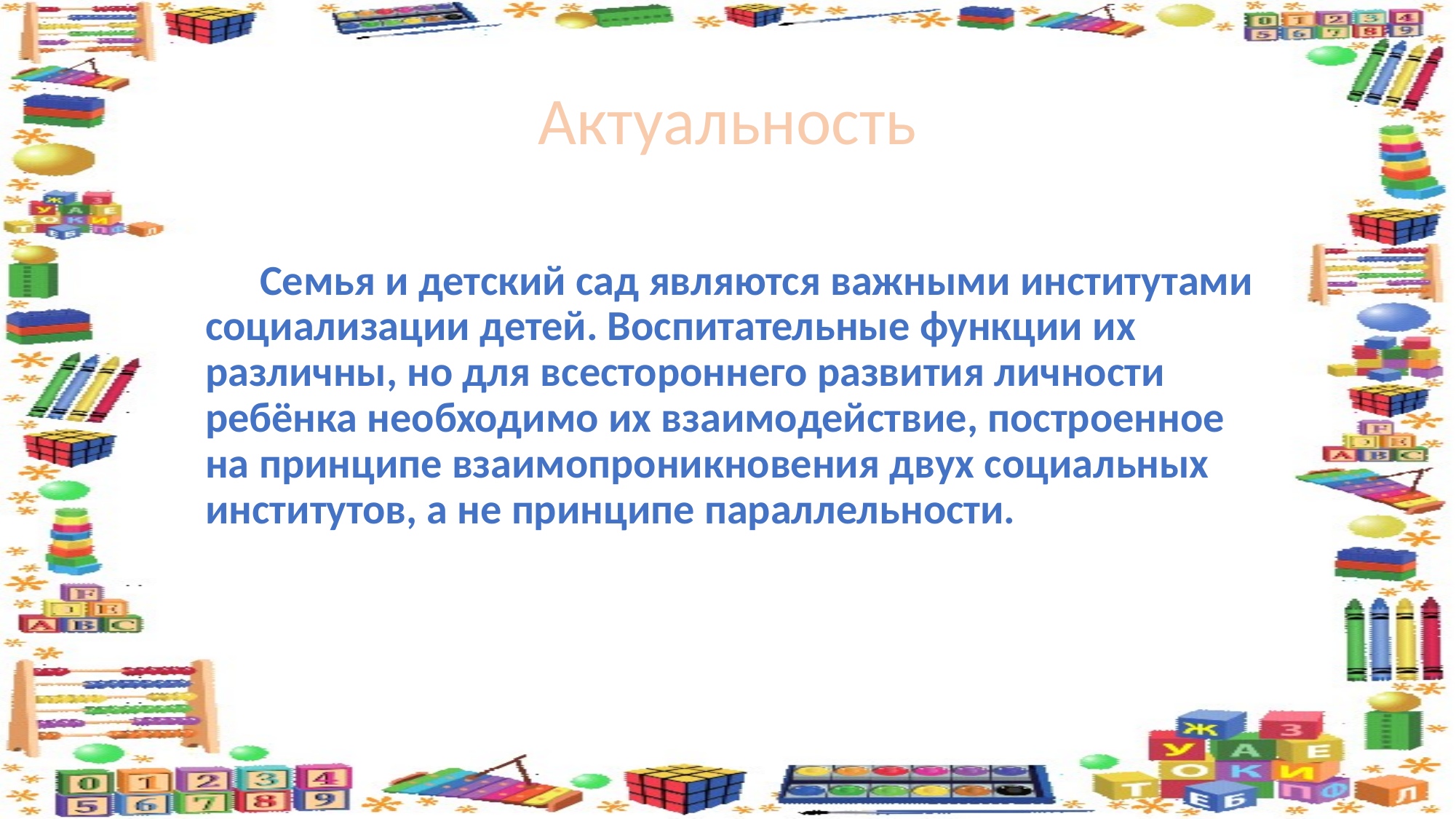

# Актуальность
Семья и детский сад являются важными институтами социализации детей. Воспитательные функции их различны, но для всестороннего развития личности ребёнка необходимо их взаимодействие, построенное на принципе взаимопроникновения двух социальных институтов, а не принципе параллельности.